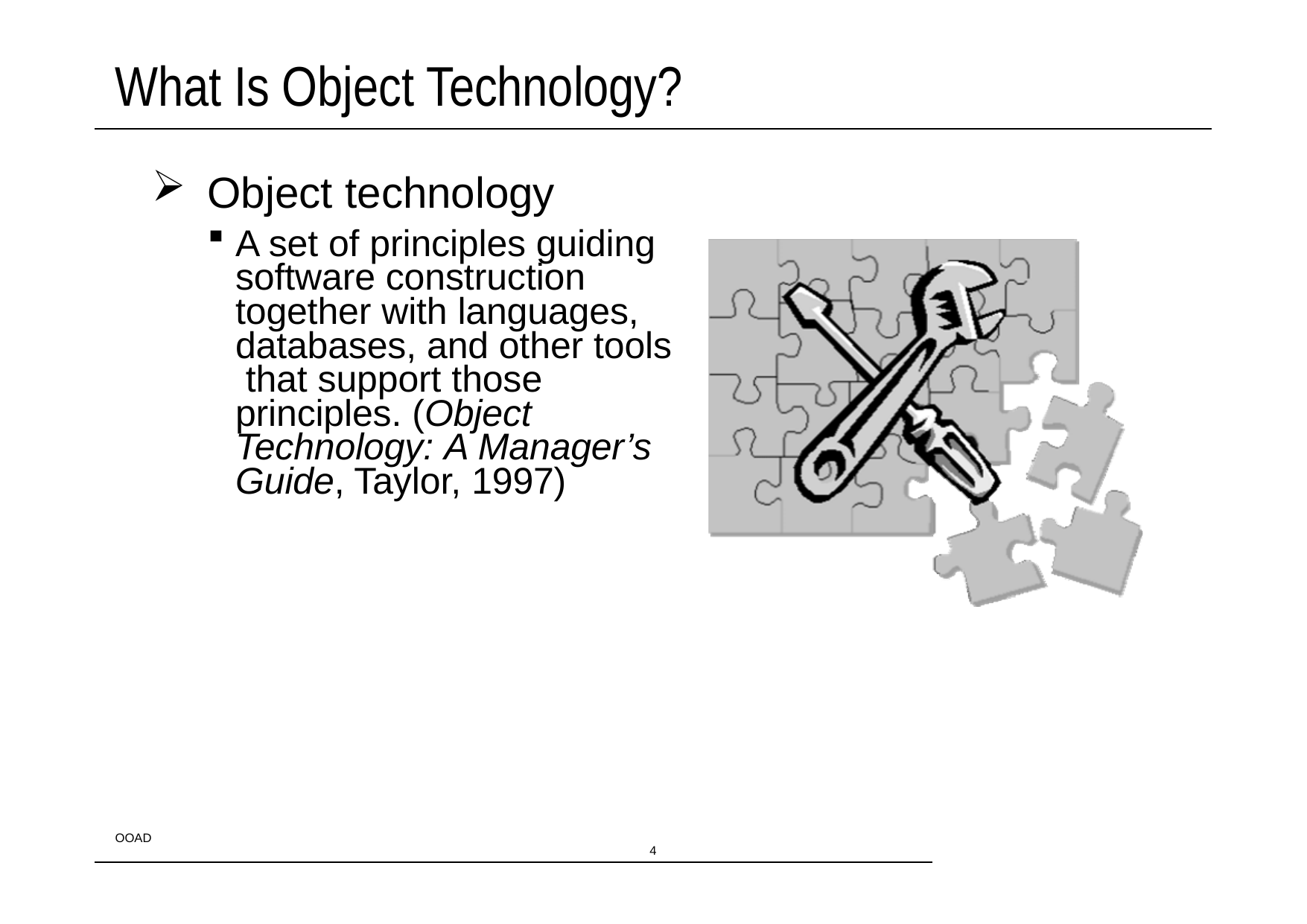

# What Is Object Technology?
Object technology
A set of principles guiding  software construction  together with languages,  databases, and other tools  that support those  principles. (Object  Technology: A Manager’s  Guide, Taylor, 1997)

OOAD
4